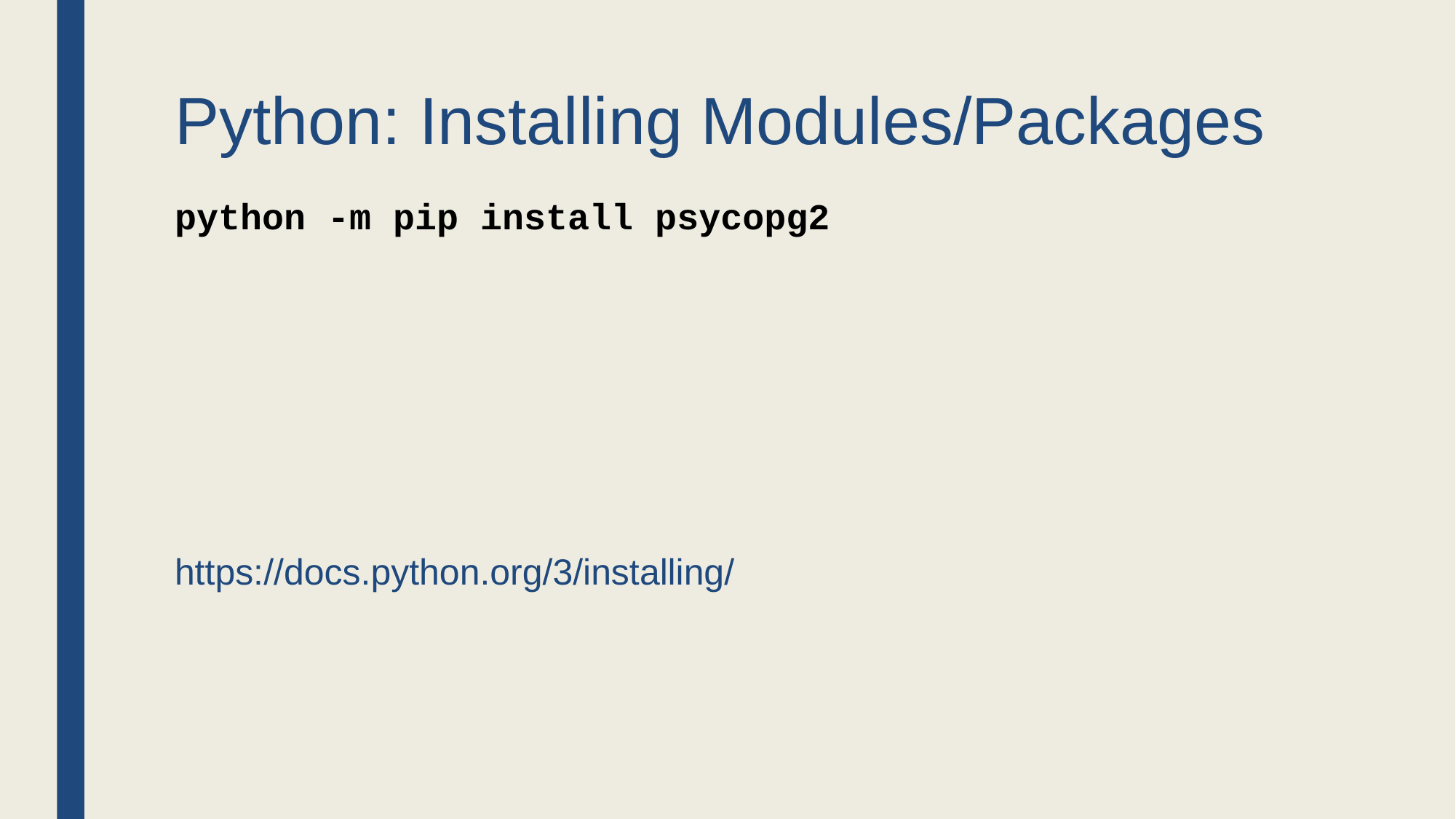

# Python: Installing Modules/Packages
python -m pip install psycopg2

https://docs.python.org/3/installing/